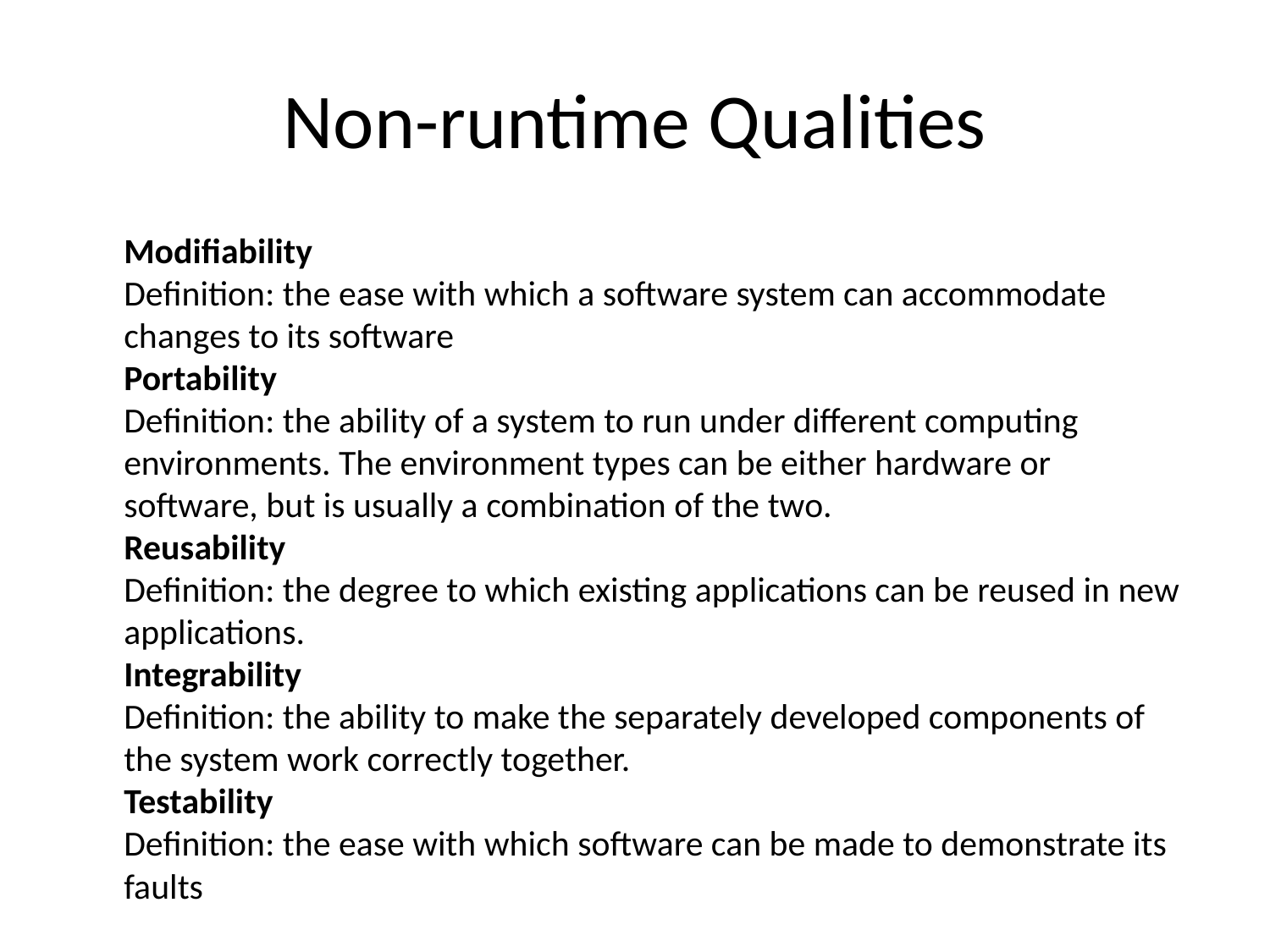

# Non-runtime Qualities
	Modifiability
Definition: the ease with which a software system can accommodate changes to its software
Portability
Definition: the ability of a system to run under different computing environments. The environment types can be either hardware or software, but is usually a combination of the two.
Reusability
Definition: the degree to which existing applications can be reused in new applications.
Integrability
Definition: the ability to make the separately developed components of the system work correctly together.
Testability
Definition: the ease with which software can be made to demonstrate its faults